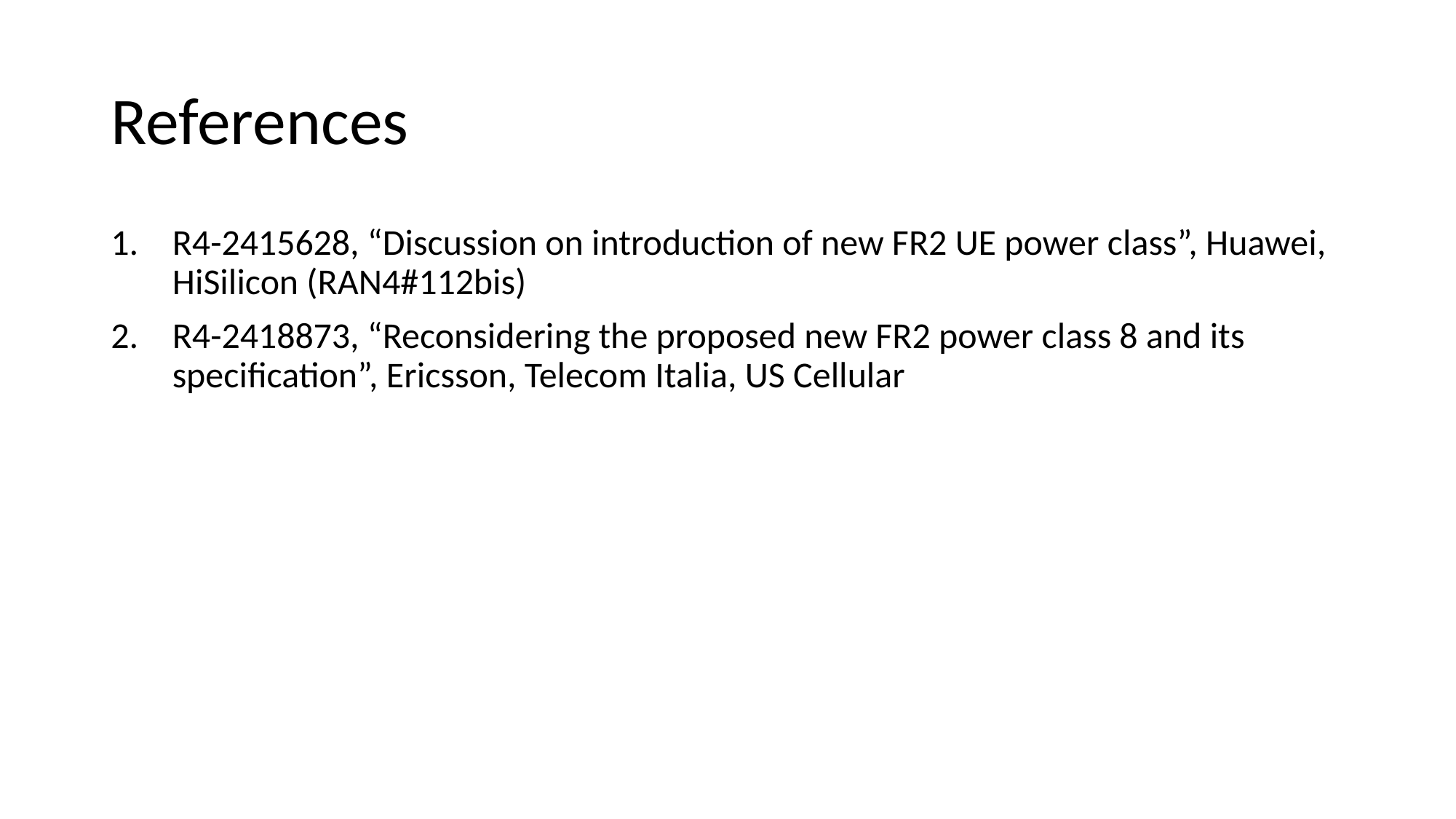

# References
R4-2415628, “Discussion on introduction of new FR2 UE power class”, Huawei, HiSilicon (RAN4#112bis)
R4-2418873, “Reconsidering the proposed new FR2 power class 8 and its specification”, Ericsson, Telecom Italia, US Cellular